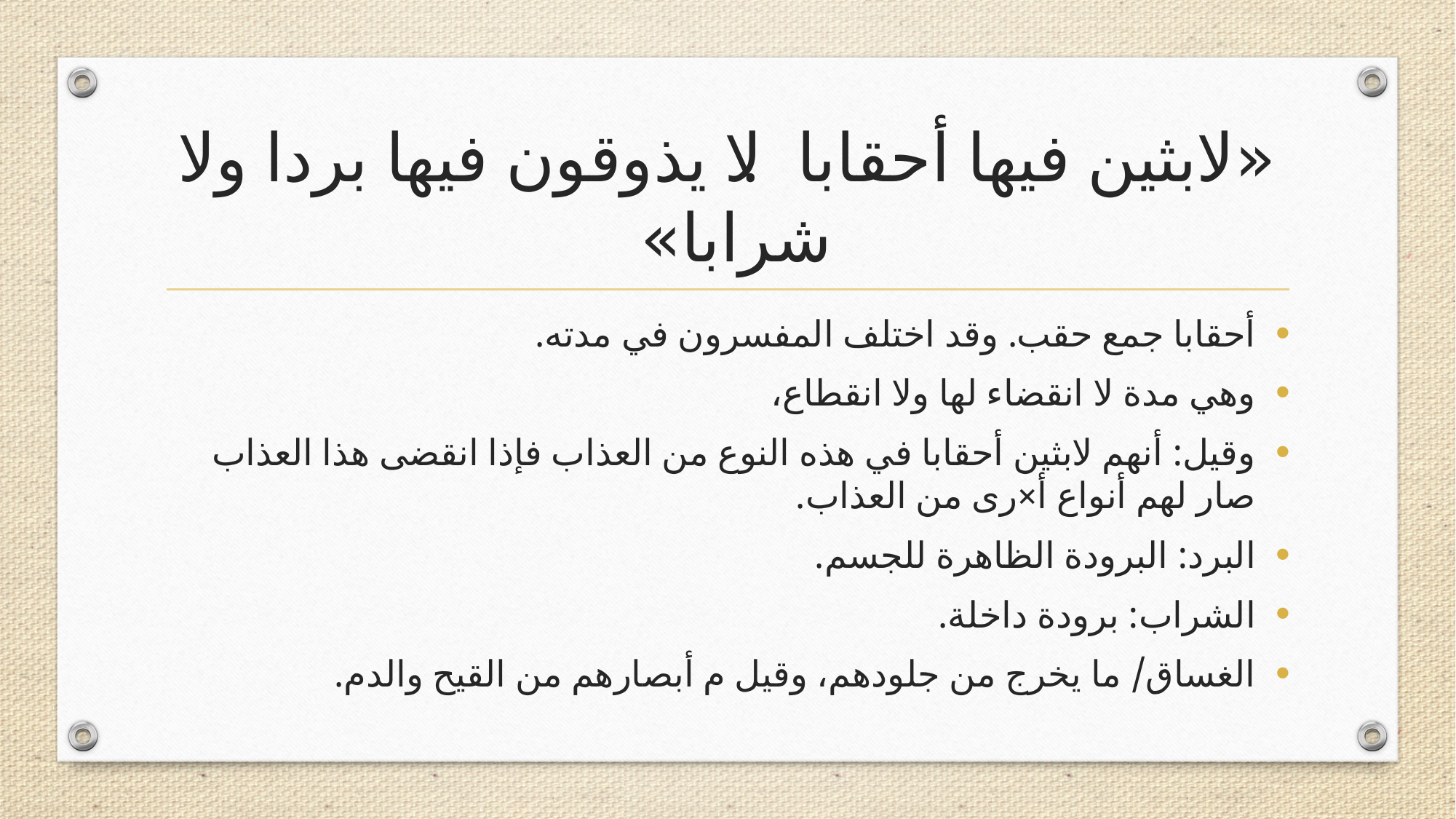

# «لابثين فيها أحقابا. لا يذوقون فيها بردا ولا شرابا»
أحقابا جمع حقب. وقد اختلف المفسرون في مدته.
وهي مدة لا انقضاء لها ولا انقطاع،
وقيل: أنهم لابثين أحقابا في هذه النوع من العذاب فإذا انقضى هذا العذاب صار لهم أنواع أ×رى من العذاب.
البرد: البرودة الظاهرة للجسم.
الشراب: برودة داخلة.
الغساق/ ما يخرج من جلودهم، وقيل م أبصارهم من القيح والدم.